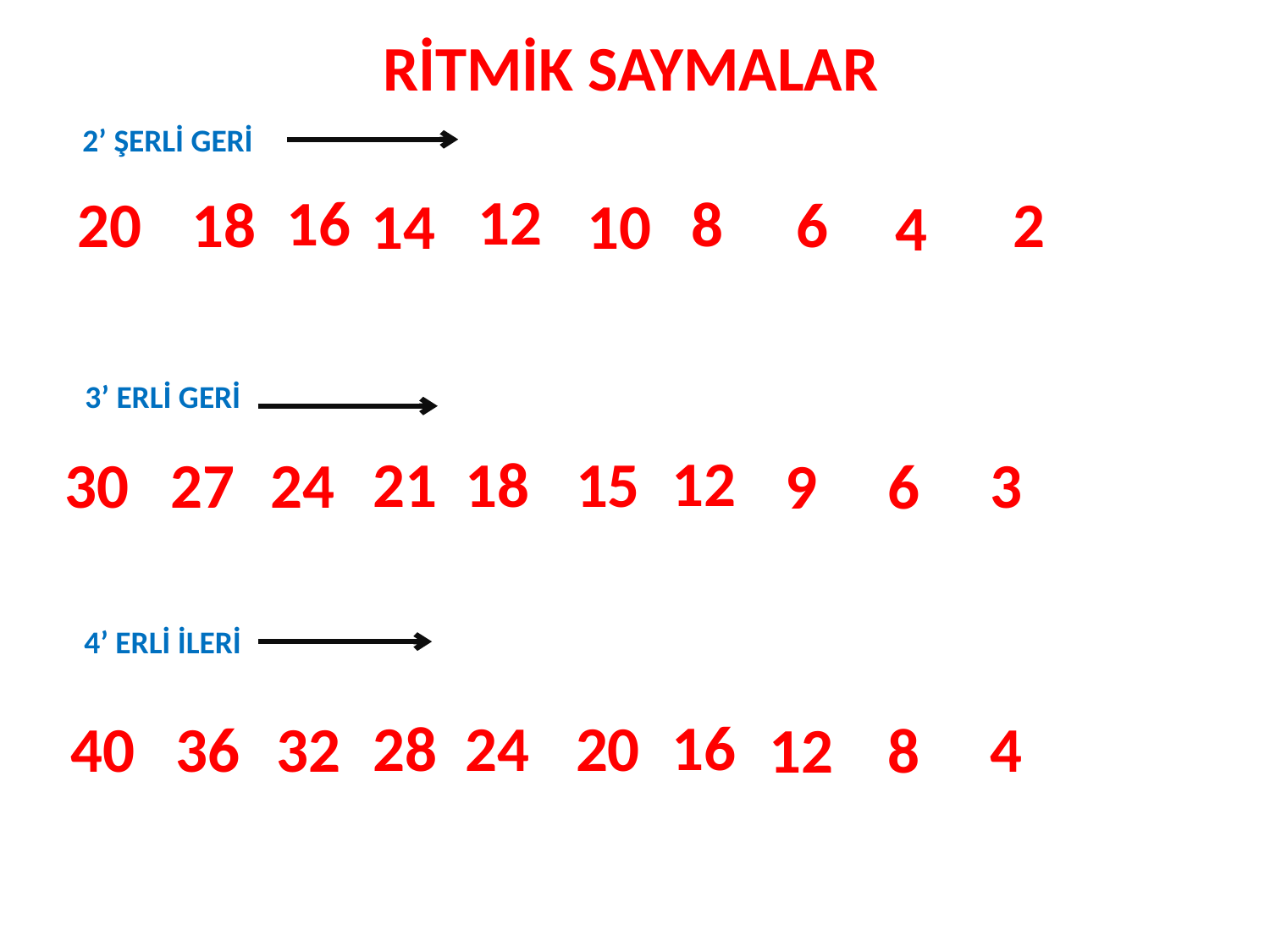

RİTMİK SAYMALAR
2’ ŞERLİ GERİ
12
16
 8
2
 6
20
 18
14
10
 4

3’ ERLİ GERİ
12
21
18
15
24
30
27
3
9
6
4’ ERLİ İLERİ
16
28
24
20
32
40
36
4
12
8